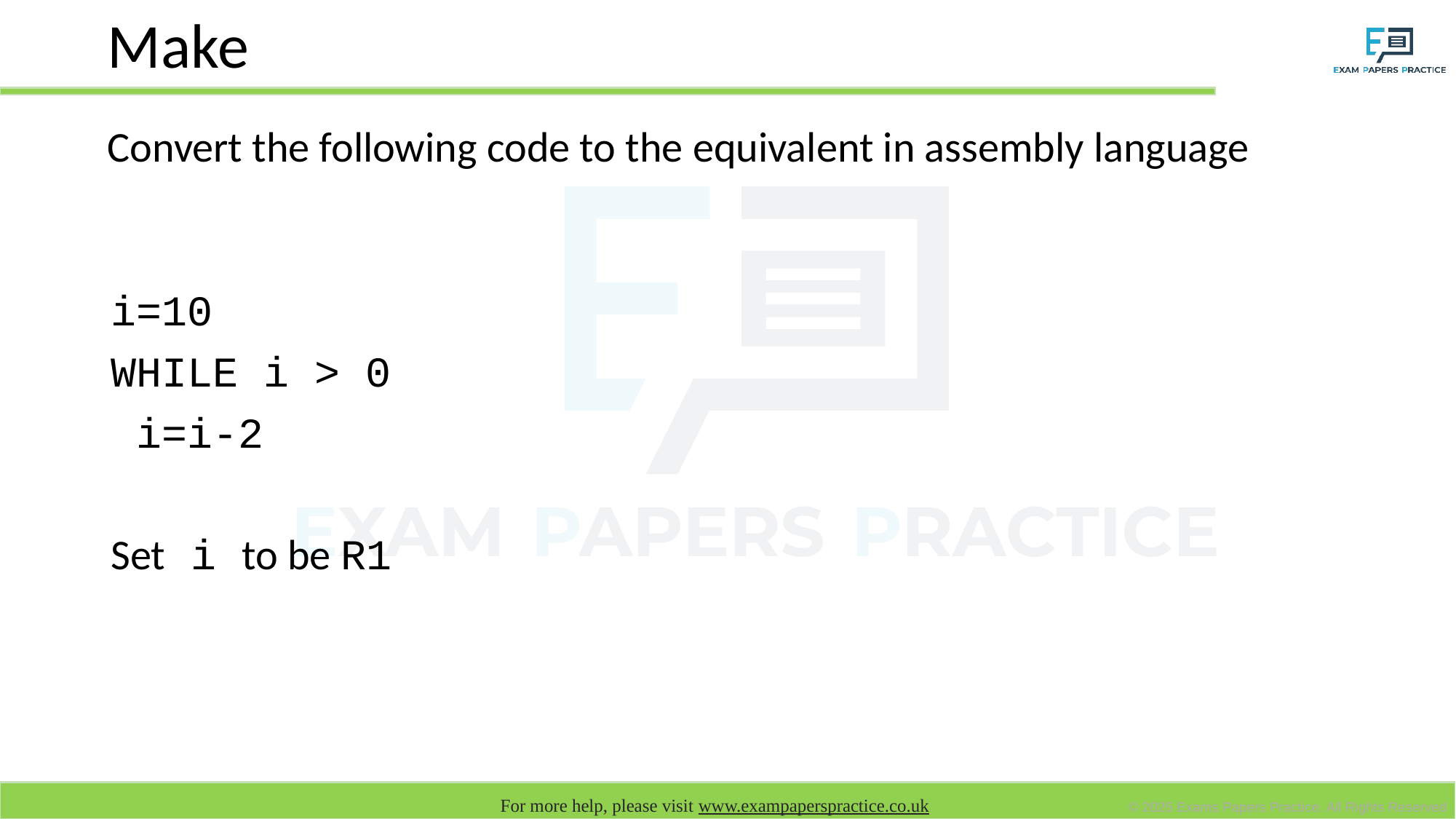

# Make
Convert the following code to the equivalent in assembly language

i=10
WHILE i > 0
 i=i-2

Set i to be R1